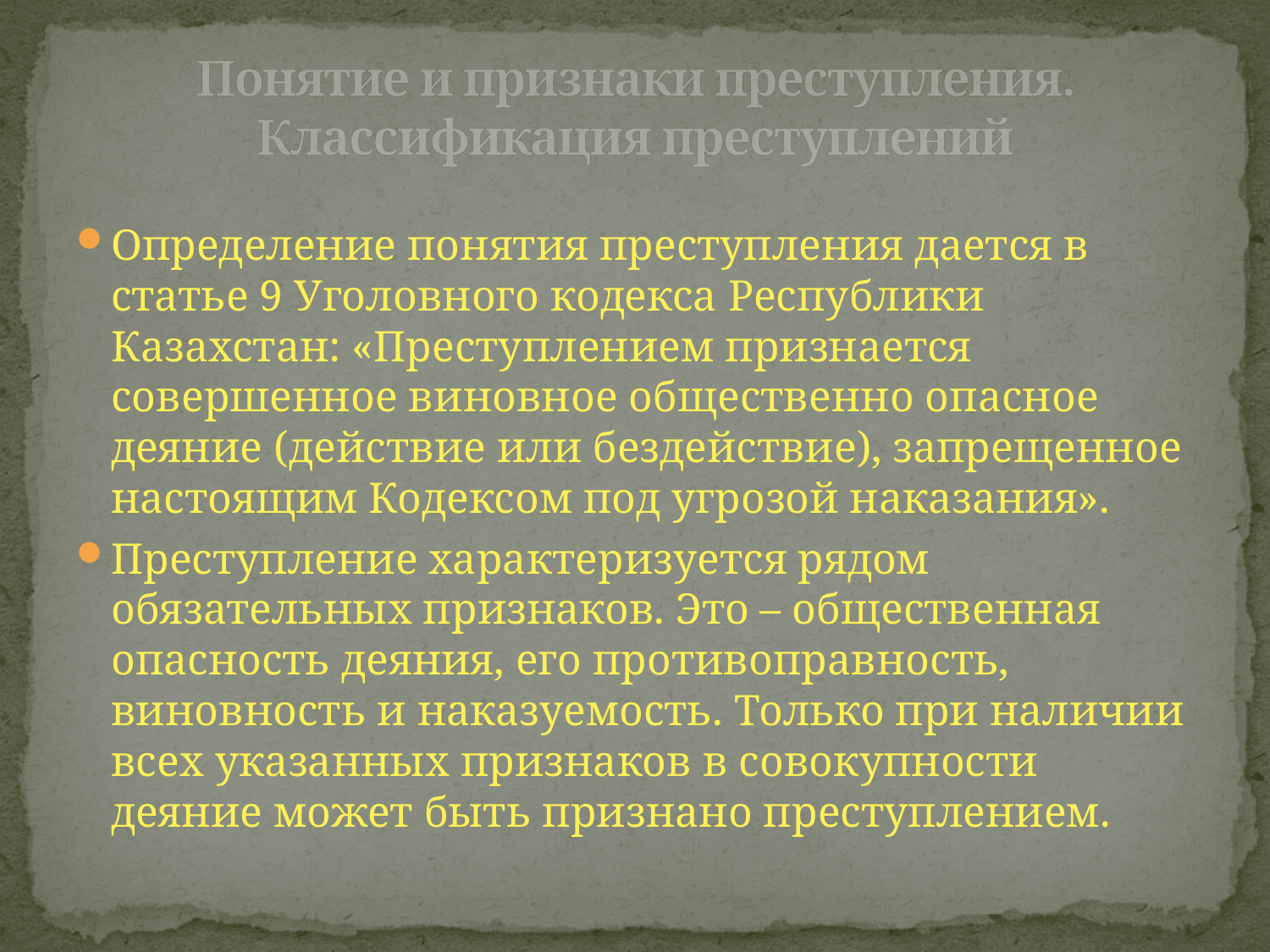

# Понятие и признаки преступления. Классификация преступлений
Определение понятия преступления дается в статье 9 Уголовного кодекса Республики Казахстан: «Преступлением признается совершенное виновное общественно опасное деяние (действие или бездействие), запрещенное настоящим Кодексом под угрозой наказания».
Преступление характеризуется рядом обязательных признаков. Это – общественная опасность деяния, его противоправность, виновность и наказуемость. Только при наличии всех указанных признаков в совокупности деяние может быть признано преступлением.